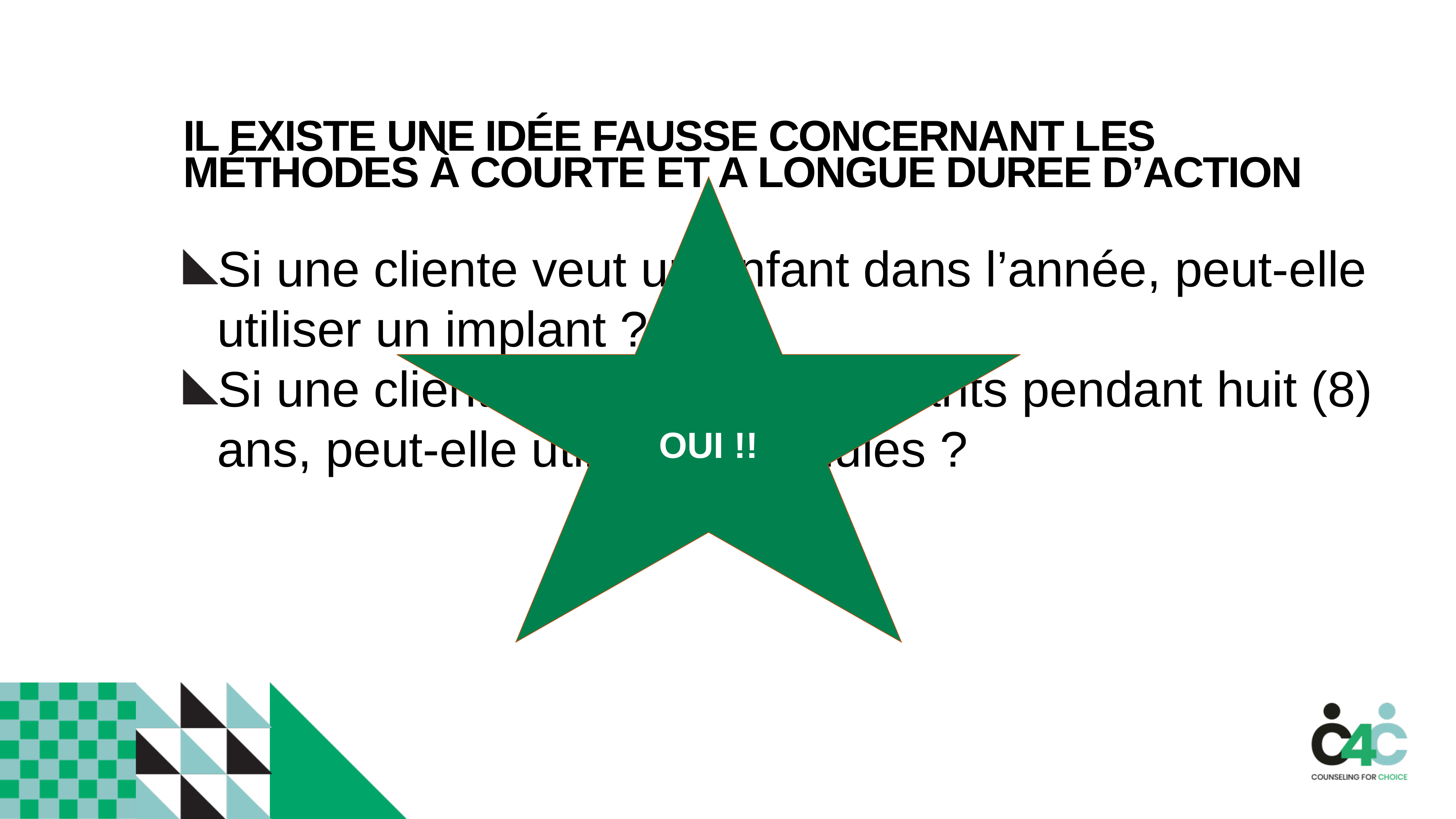

# Il existe une idée fausse concernant les méthodes à COURTE ET A LONGUE DUREE D’action
OUI !!

Si une cliente veut un enfant dans l’année, peut-elle utiliser un implant ?
Si une cliente ne veut pas d’enfants pendant huit (8) ans, peut-elle utiliser des pilules ?